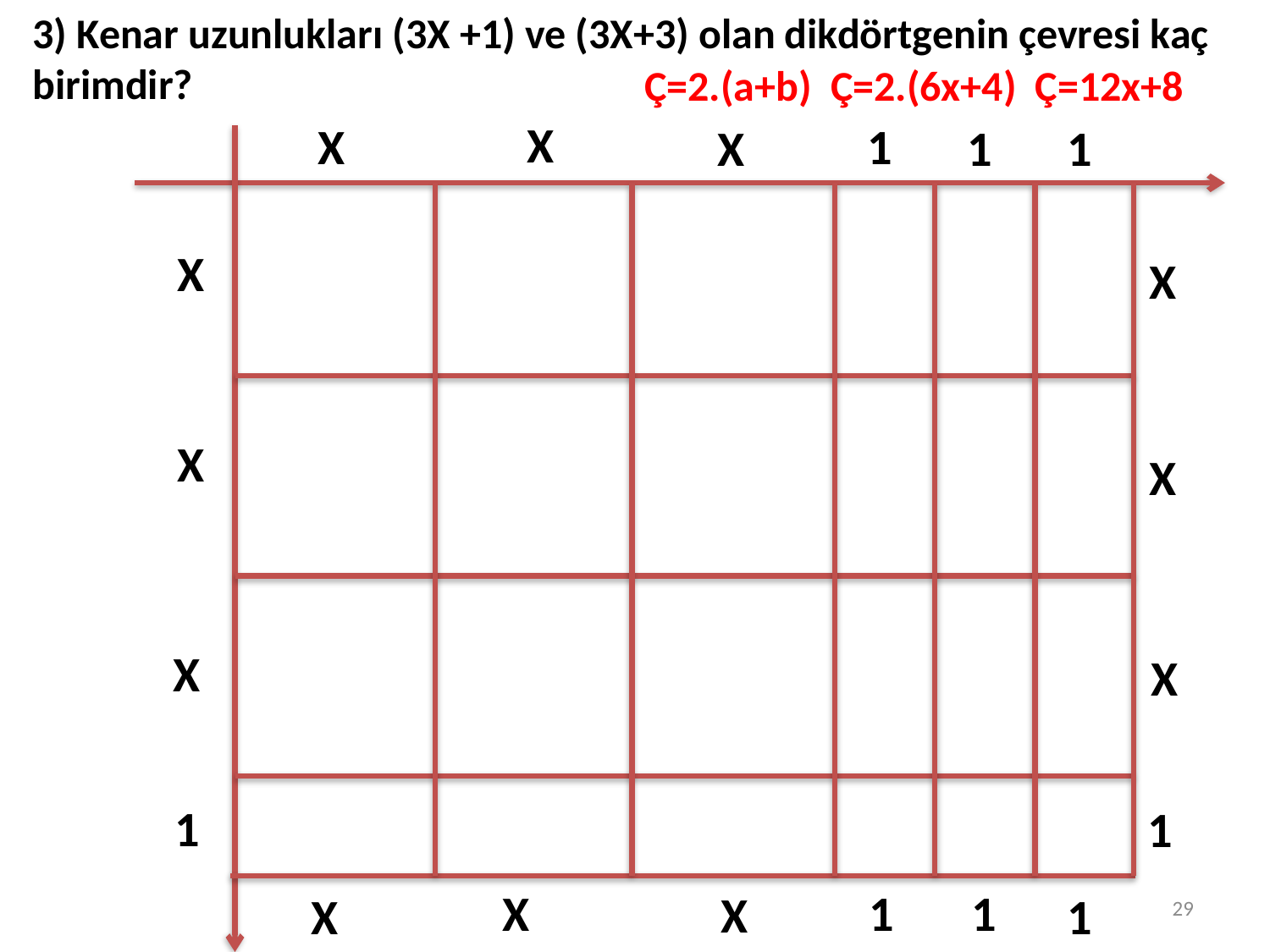

3) Kenar uzunlukları (3X +1) ve (3X+3) olan dikdörtgenin çevresi kaç birimdir?
Ç=2.(a+b)  Ç=2.(6x+4)  Ç=12x+8
X
X
1
X
1
1
X
X
X
X
X
X
1
1
X
1
1
X
X
1
29